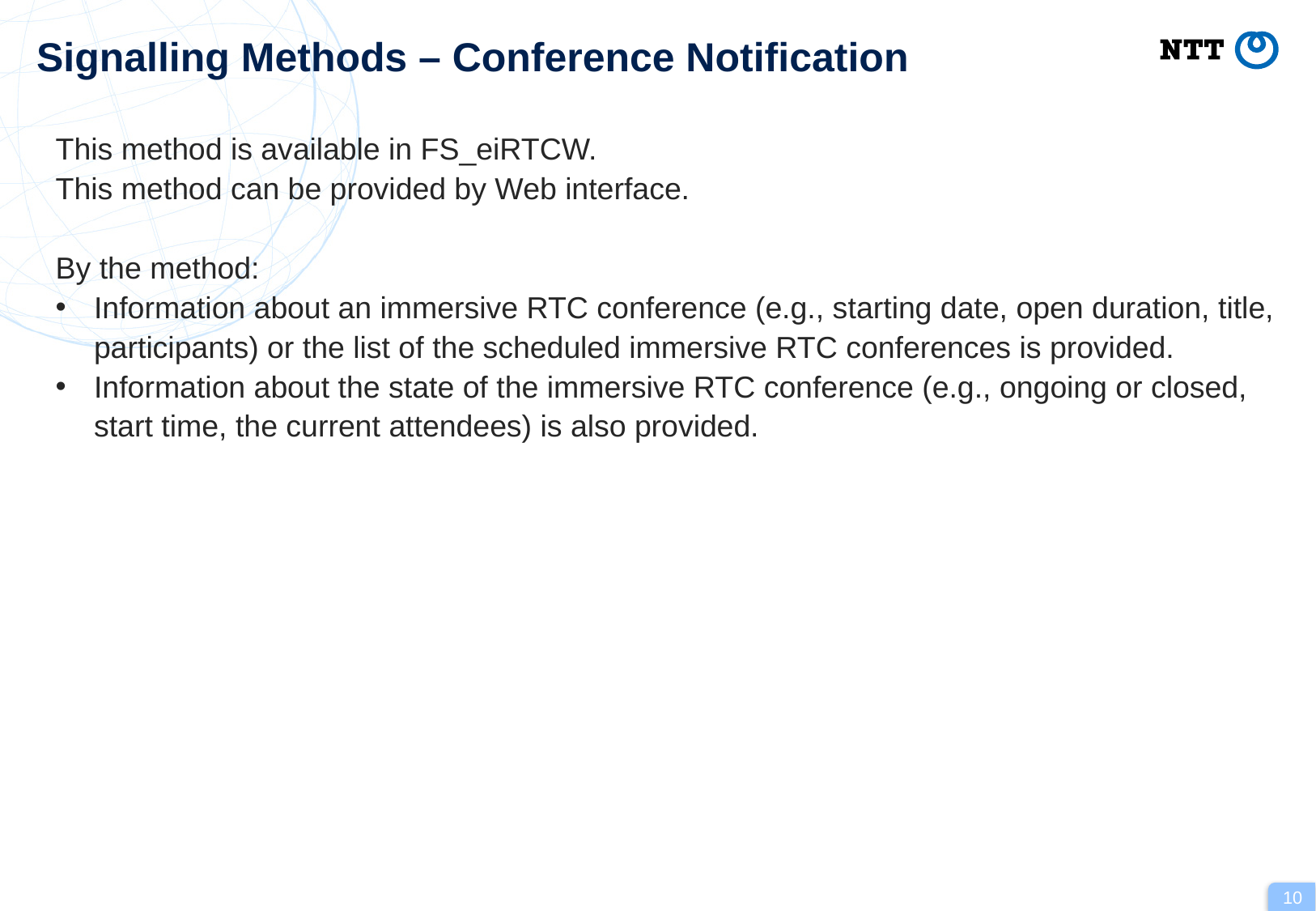

# Signalling Methods – Conference Notification
This method is available in FS_eiRTCW.
This method can be provided by Web interface.

By the method:
Information about an immersive RTC conference (e.g., starting date, open duration, title, participants) or the list of the scheduled immersive RTC conferences is provided.
Information about the state of the immersive RTC conference (e.g., ongoing or closed, start time, the current attendees) is also provided.